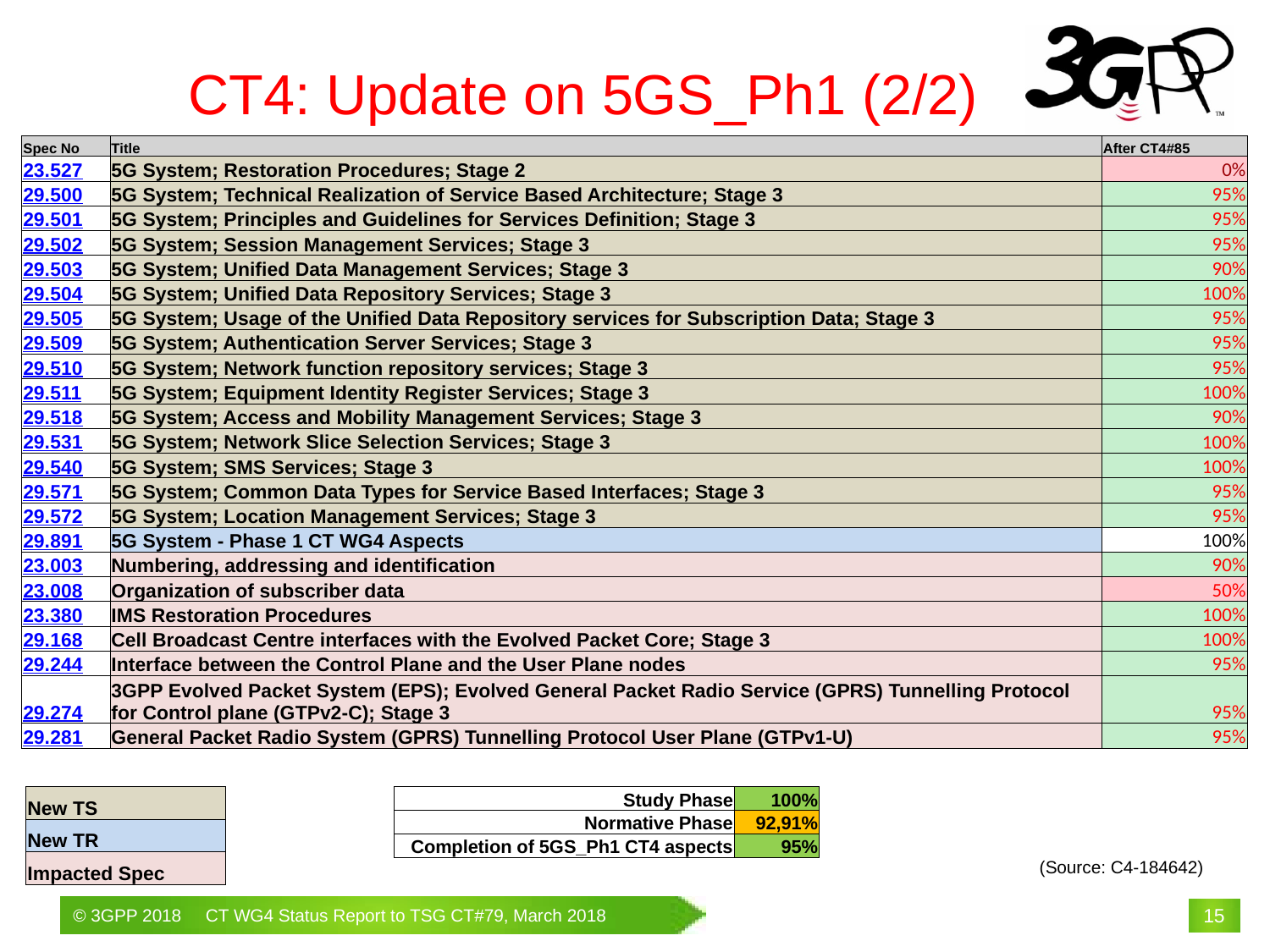

# CT4: Update on 5GS_Ph1 (2/2)
| Spec No | Title | After CT4#85 |
| --- | --- | --- |
| 23.527 | 5G System; Restoration Procedures; Stage 2 | 0% |
| 29.500 | 5G System; Technical Realization of Service Based Architecture; Stage 3 | 95% |
| 29.501 | 5G System; Principles and Guidelines for Services Definition; Stage 3 | 95% |
| 29.502 | 5G System; Session Management Services; Stage 3 | 95% |
| 29.503 | 5G System; Unified Data Management Services; Stage 3 | 90% |
| 29.504 | 5G System; Unified Data Repository Services; Stage 3 | 100% |
| 29.505 | 5G System; Usage of the Unified Data Repository services for Subscription Data; Stage 3 | 95% |
| 29.509 | 5G System; Authentication Server Services; Stage 3 | 95% |
| 29.510 | 5G System; Network function repository services; Stage 3 | 95% |
| 29.511 | 5G System; Equipment Identity Register Services; Stage 3 | 100% |
| 29.518 | 5G System; Access and Mobility Management Services; Stage 3 | 90% |
| 29.531 | 5G System; Network Slice Selection Services; Stage 3 | 100% |
| 29.540 | 5G System; SMS Services; Stage 3 | 100% |
| 29.571 | 5G System; Common Data Types for Service Based Interfaces; Stage 3 | 95% |
| 29.572 | 5G System; Location Management Services; Stage 3 | 95% |
| 29.891 | 5G System - Phase 1 CT WG4 Aspects | 100% |
| 23.003 | Numbering, addressing and identification | 90% |
| 23.008 | Organization of subscriber data | 50% |
| 23.380 | IMS Restoration Procedures | 100% |
| 29.168 | Cell Broadcast Centre interfaces with the Evolved Packet Core; Stage 3 | 100% |
| 29.244 | Interface between the Control Plane and the User Plane nodes | 95% |
| 29.274 | 3GPP Evolved Packet System (EPS); Evolved General Packet Radio Service (GPRS) Tunnelling Protocol for Control plane (GTPv2-C); Stage 3 | 95% |
| 29.281 | General Packet Radio System (GPRS) Tunnelling Protocol User Plane (GTPv1-U) | 95% |
| New TS |
| --- |
| New TR |
| Impacted Spec |
| Study Phase | 100% |
| --- | --- |
| Normative Phase | 92,91% |
| Completion of 5GS\_Ph1 CT4 aspects | 95% |
(Source: C4-184642)